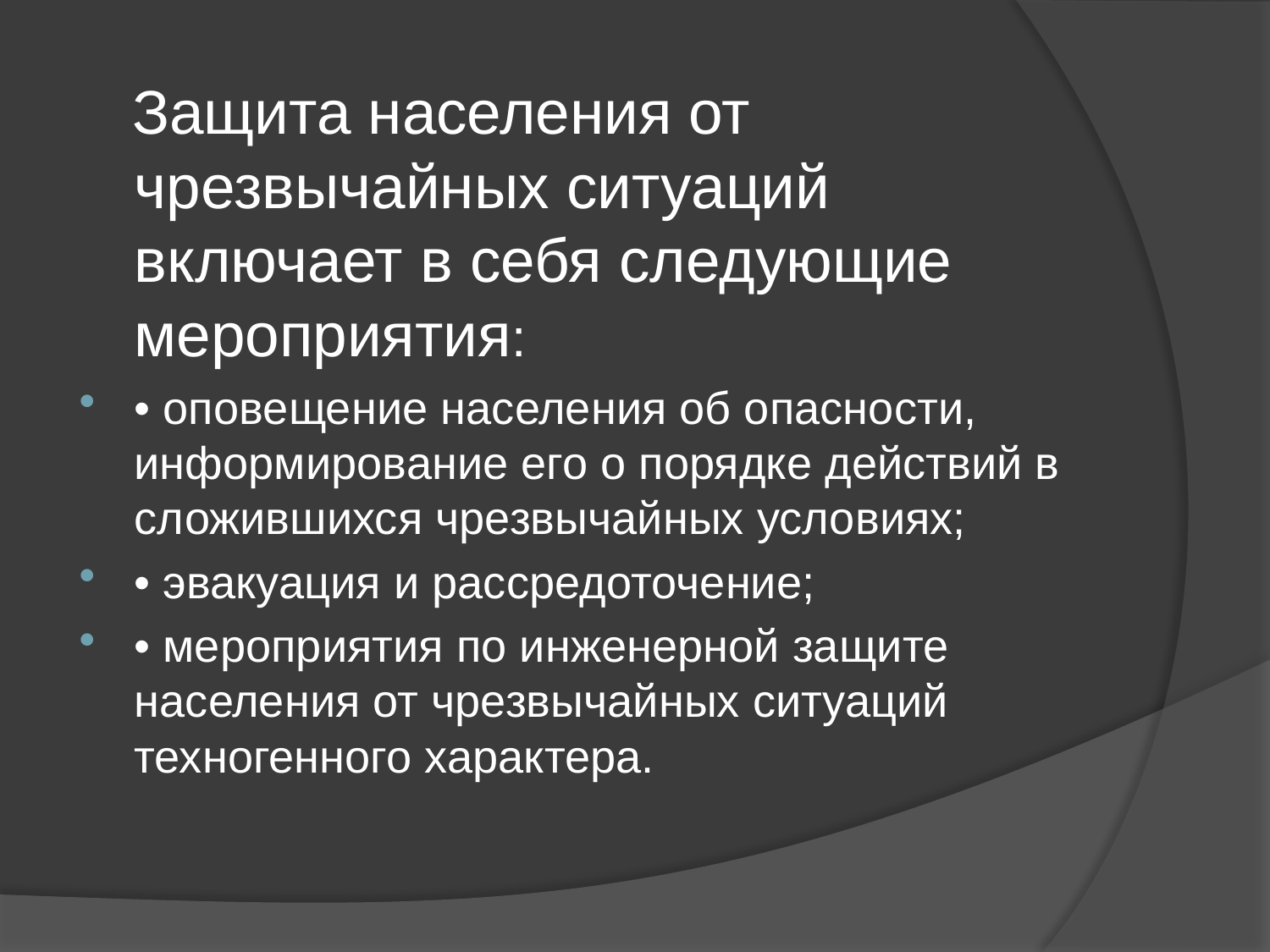

#
   Защита населения от чрезвычайных ситуаций включает в себя следующие мероприятия:
• оповещение населения об опасности, информирование его о порядке действий в сложившихся чрезвычайных условиях;
• эвакуация и рассредоточение;
• мероприятия по инженерной защите населения от чрезвычайных ситуаций техногенного характера.